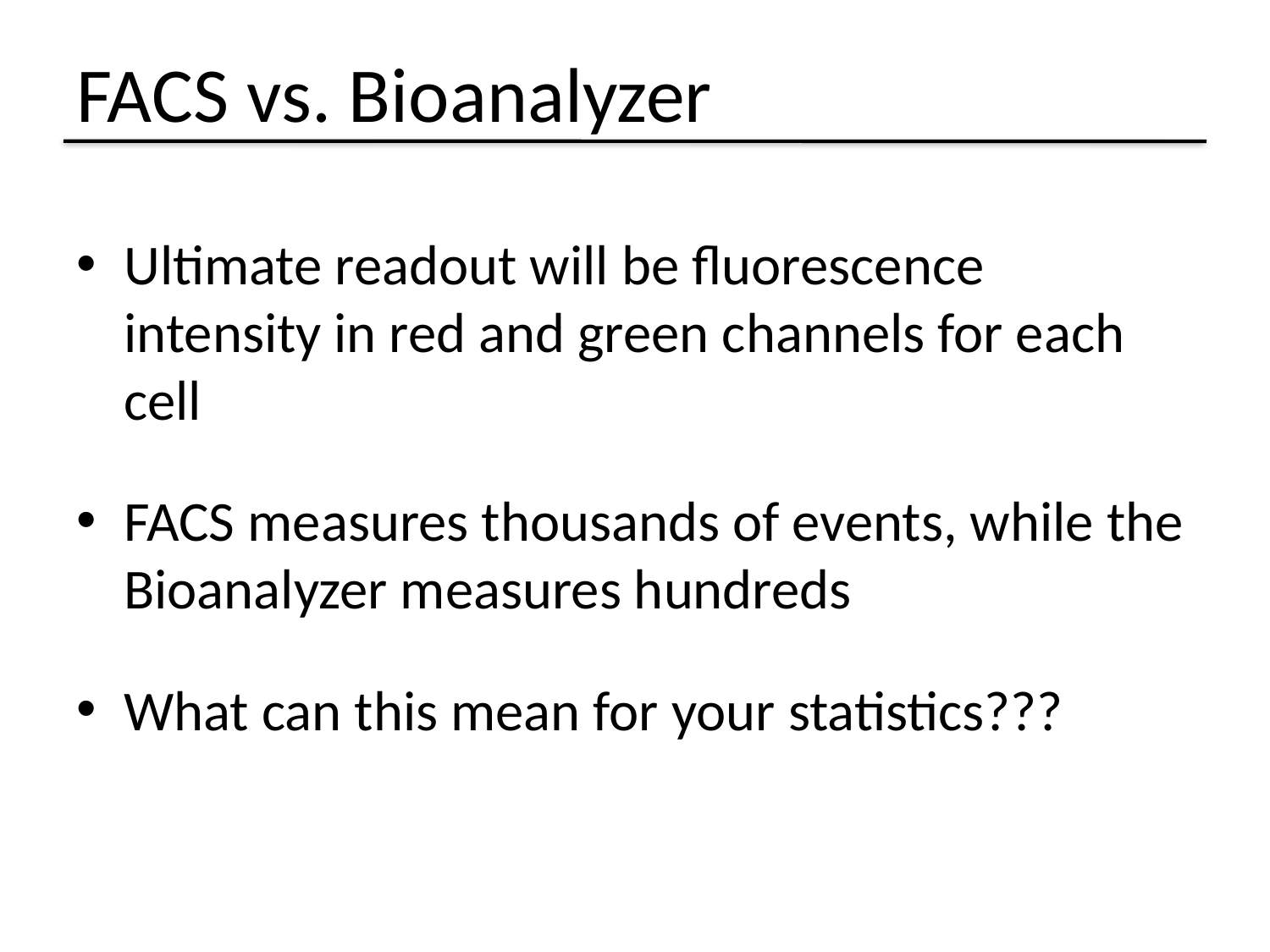

# FACS vs. Bioanalyzer
Ultimate readout will be fluorescence intensity in red and green channels for each cell
FACS measures thousands of events, while the Bioanalyzer measures hundreds
What can this mean for your statistics???